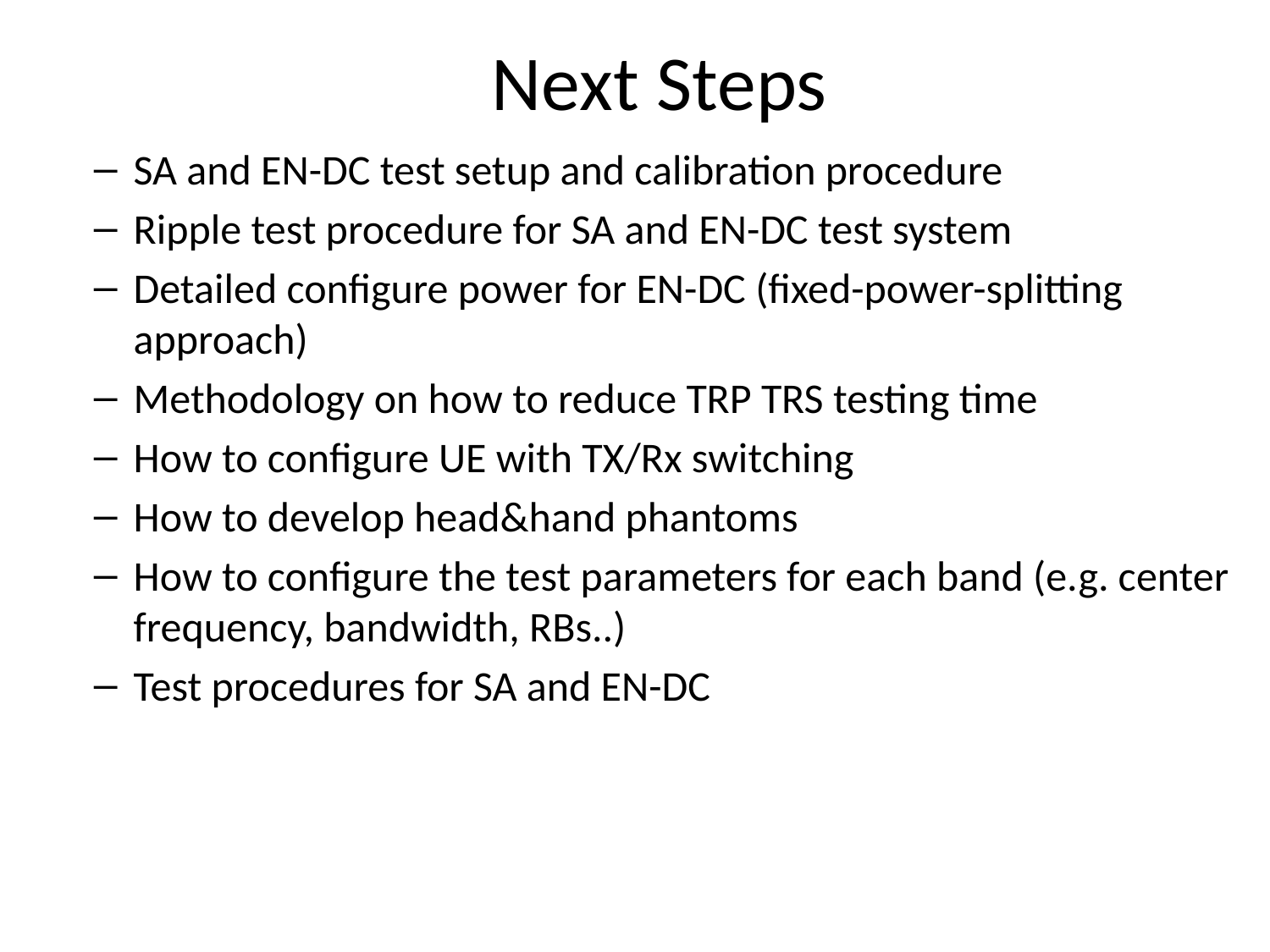

# Next Steps
SA and EN-DC test setup and calibration procedure
Ripple test procedure for SA and EN-DC test system
Detailed configure power for EN-DC (fixed-power-splitting approach)
Methodology on how to reduce TRP TRS testing time
How to configure UE with TX/Rx switching
How to develop head&hand phantoms
How to configure the test parameters for each band (e.g. center frequency, bandwidth, RBs..)
Test procedures for SA and EN-DC